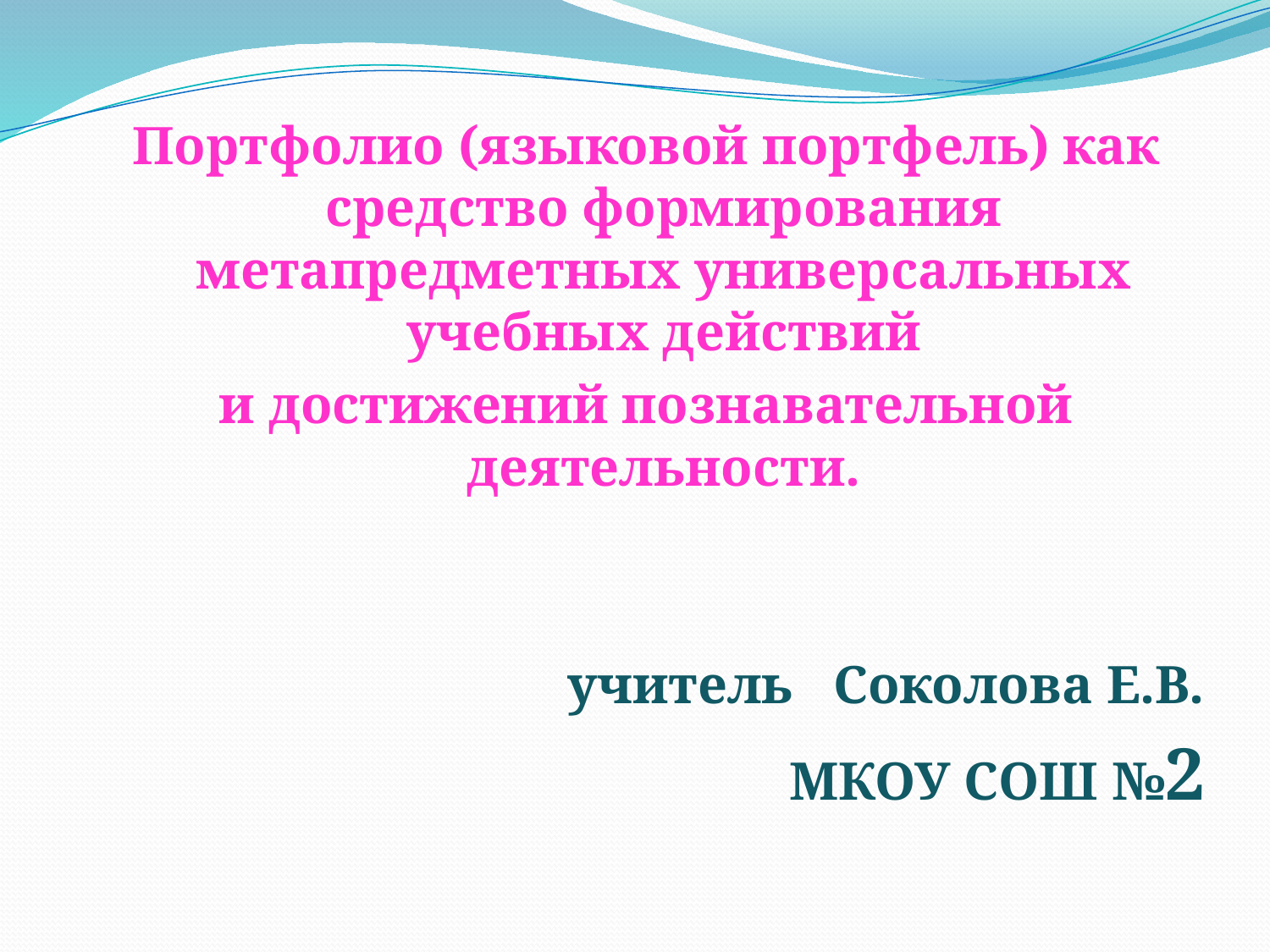

#
Портфолио (языковой портфель) как средство формирования метапредметных универсальных учебных действий
и достижений познавательной деятельности.

                                   учитель   Соколова Е.В.
                                          МКОУ СОШ №2